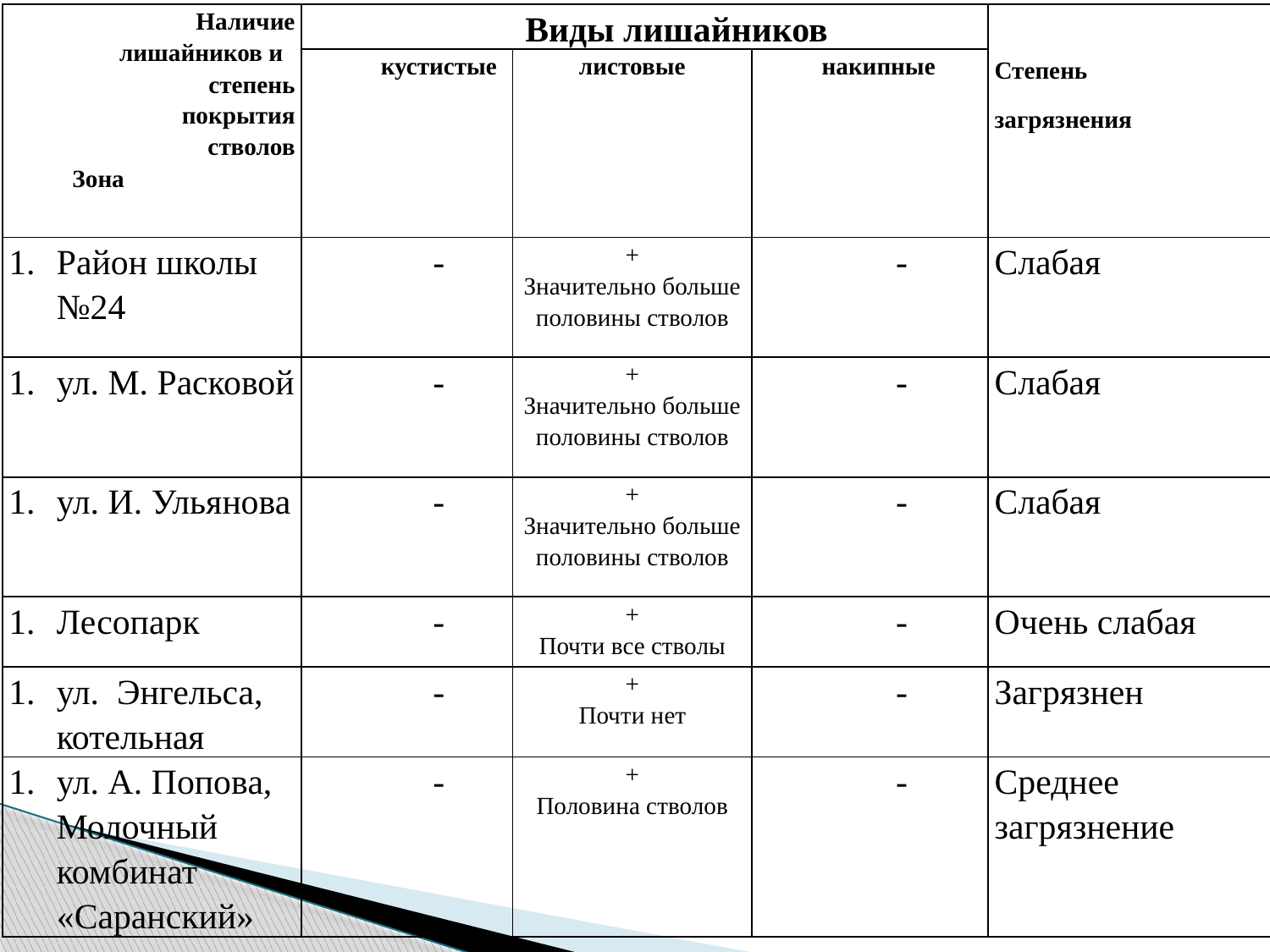

| Наличие лишайников и степень покрытия стволов Зона | Виды лишайников |  |  | Степень загрязнения |
| --- | --- | --- | --- | --- |
|  | кустистые | листовые | накипные |  |
| Район школы №24 | - | + Значительно больше половины стволов | - | Слабая |
| ул. М. Расковой | - | + Значительно больше половины стволов | - | Слабая |
| ул. И. Ульянова | - | + Значительно больше половины стволов | - | Слабая |
| Лесопарк | - | + Почти все стволы | - | Очень слабая |
| ул. Энгельса, котельная | - | + Почти нет | - | Загрязнен |
| ул. А. Попова, Молочный комбинат «Саранский» | - | + Половина стволов | - | Среднее загрязнение |